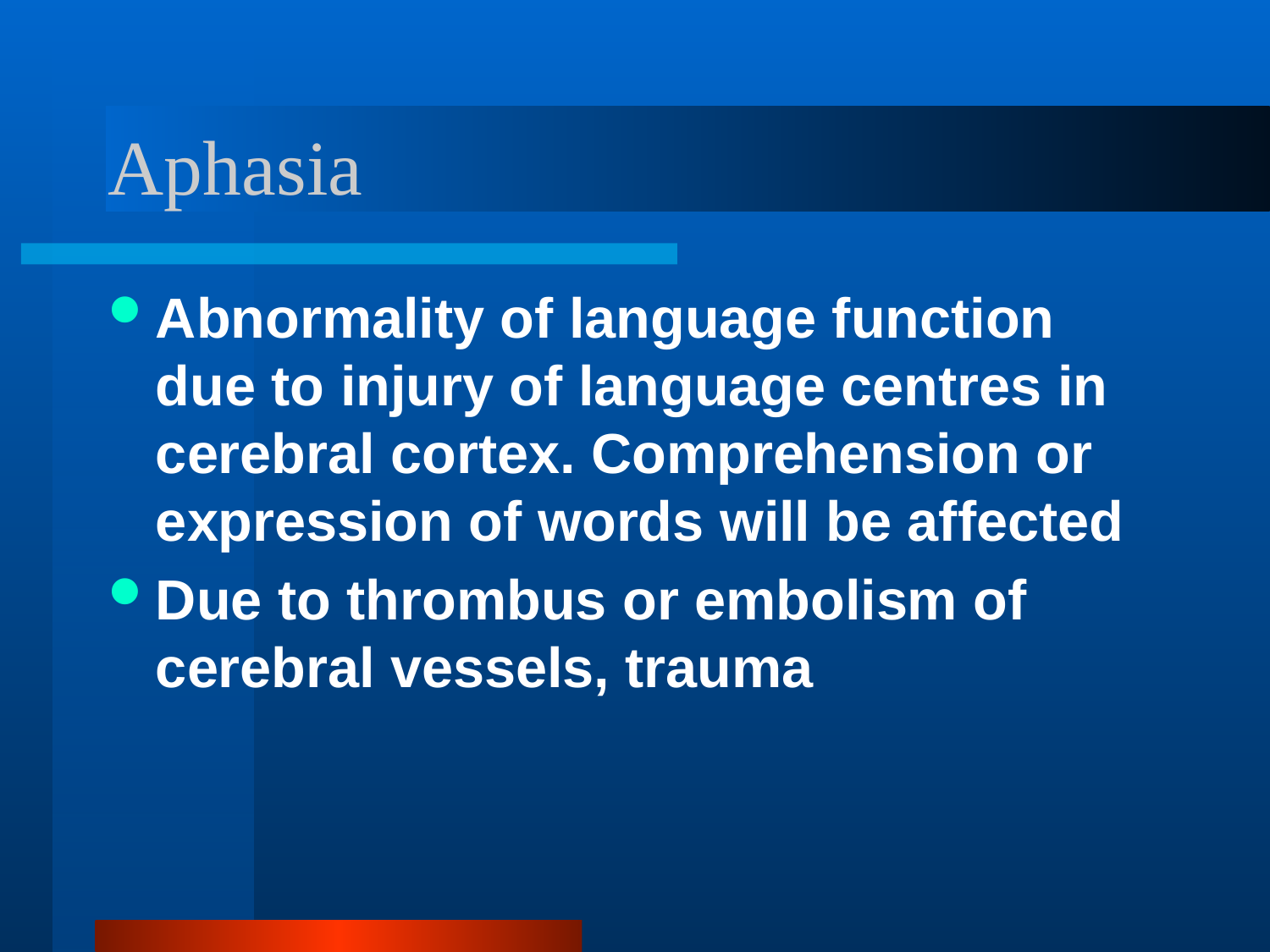

# Aphasia
Abnormality of language function due to injury of language centres in cerebral cortex. Comprehension or expression of words will be affected
Due to thrombus or embolism of cerebral vessels, trauma